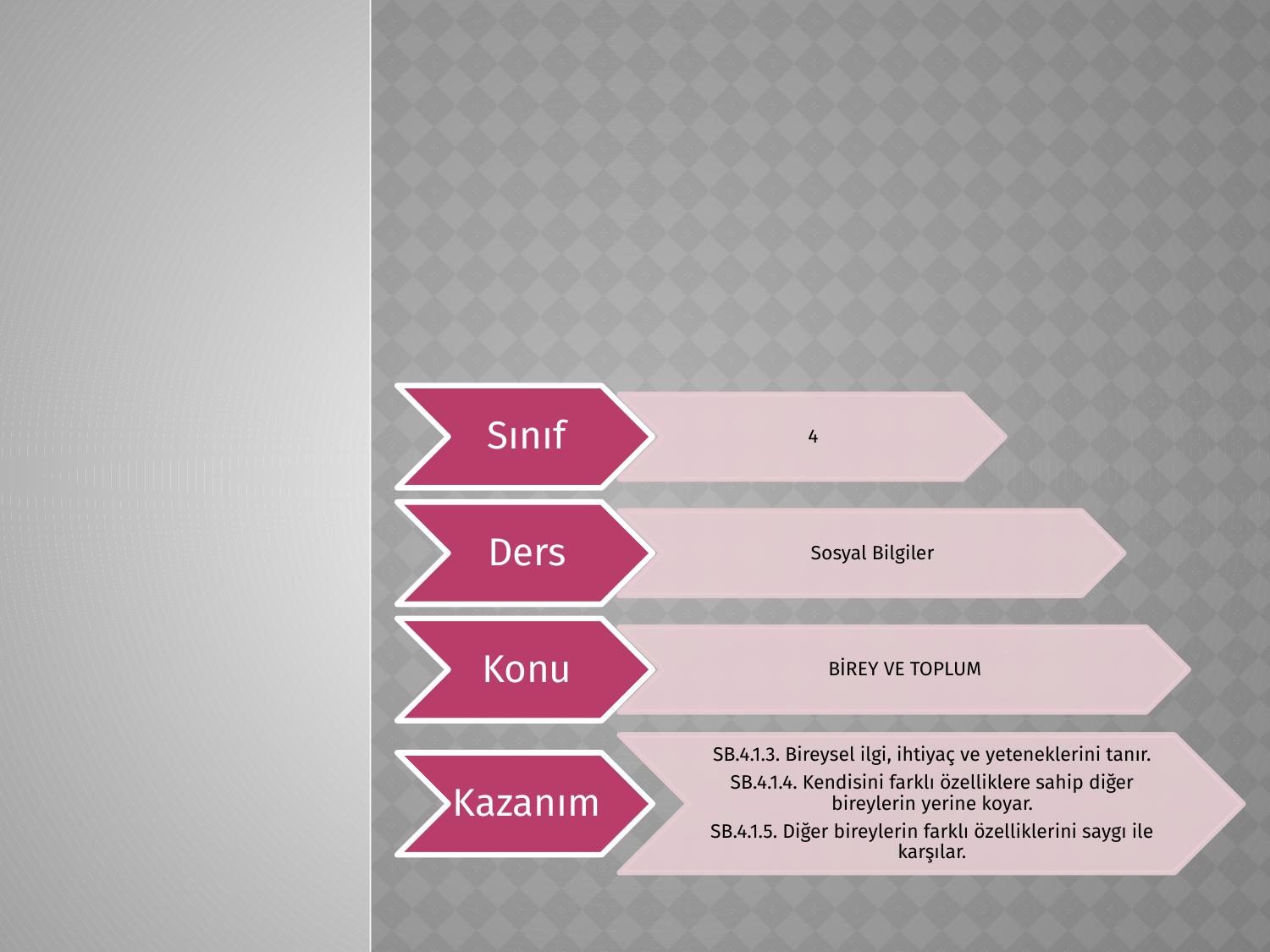

Sınıf
4
Ders
Sosyal Bilgiler
Konu
BİREY VE TOPLUM
Kazanım
SB.4.1.3. Bireysel ilgi, ihtiyaç ve yeteneklerini tanır.
SB.4.1.4. Kendisini farklı özelliklere sahip diğer bireylerin yerine koyar.
SB.4.1.5. Diğer bireylerin farklı özelliklerini saygı ile karşılar.